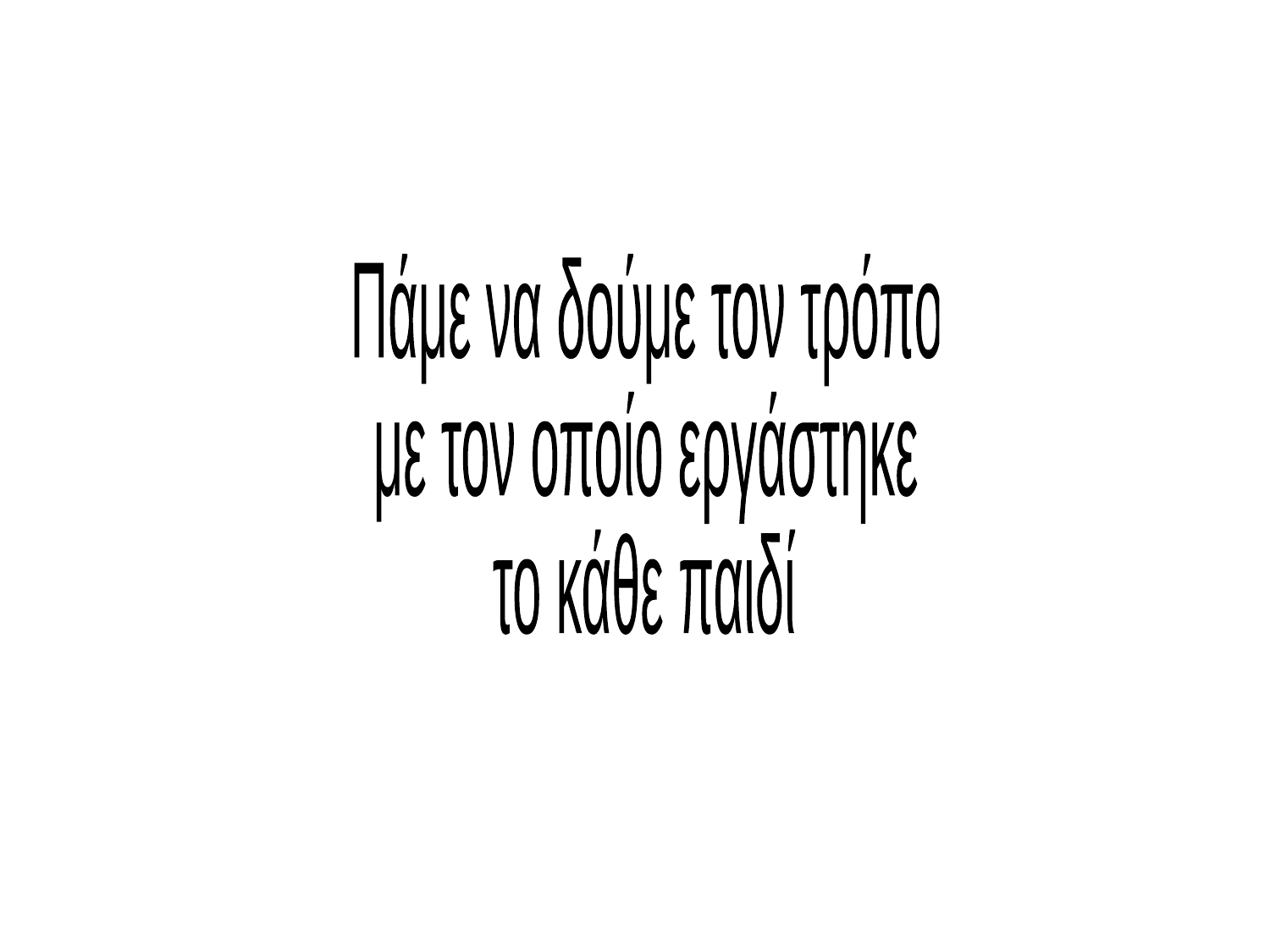

Πάμε να δούμε τον τρόπο
με τον οποίο εργάστηκε
το κάθε παιδί